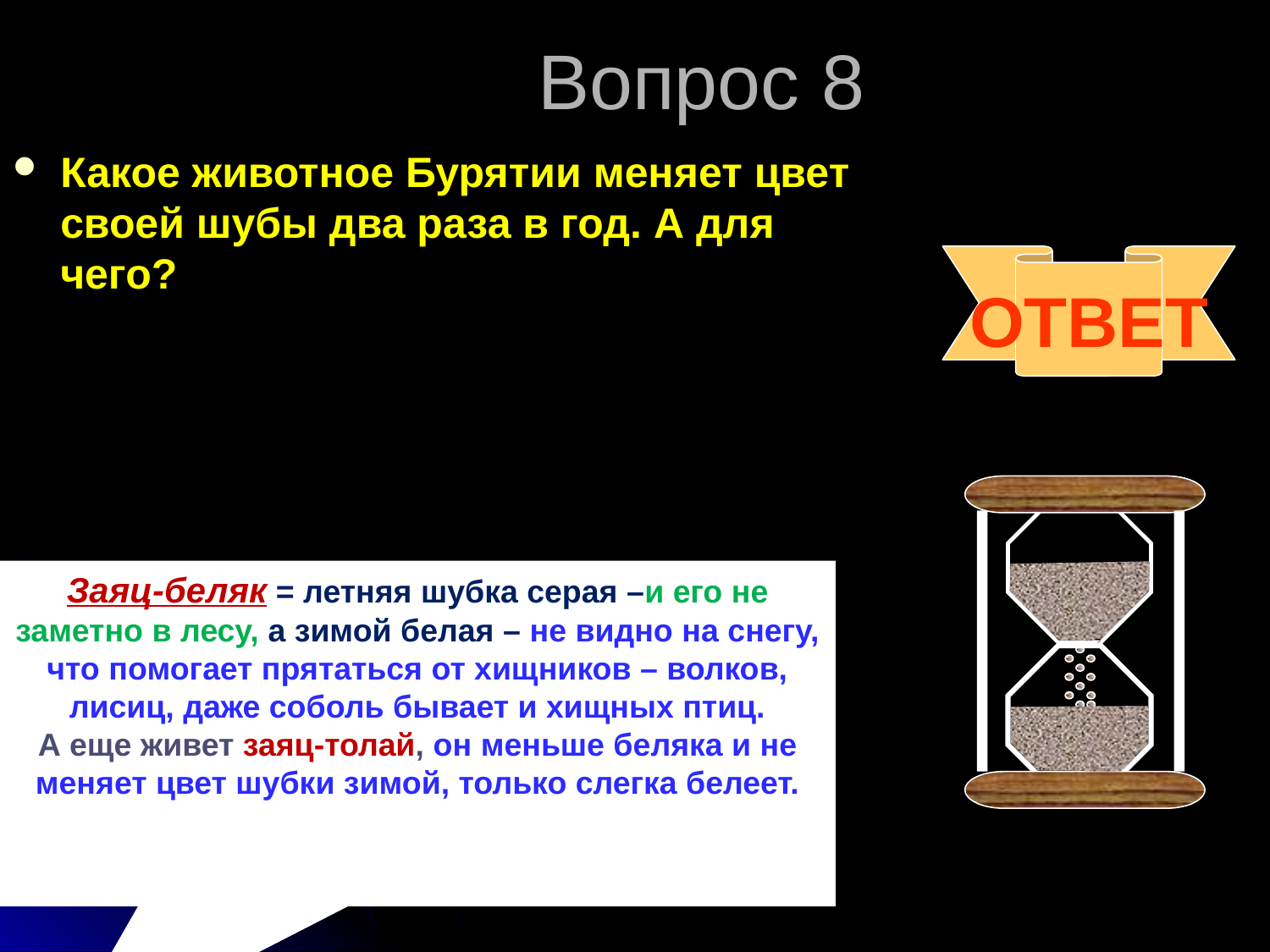

Вопрос 8
Какое животное Бурятии меняет цвет своей шубы два раза в год. А для чего?

ОТВЕТ

Заяц-беляк = летняя шубка серая –и его не заметно в лесу, а зимой белая – не видно на снегу, что помогает прятаться от хищников – волков, лисиц, даже соболь бывает и хищных птиц.
А еще живет заяц-толай, он меньше беляка и не меняет цвет шубки зимой, только слегка белеет.